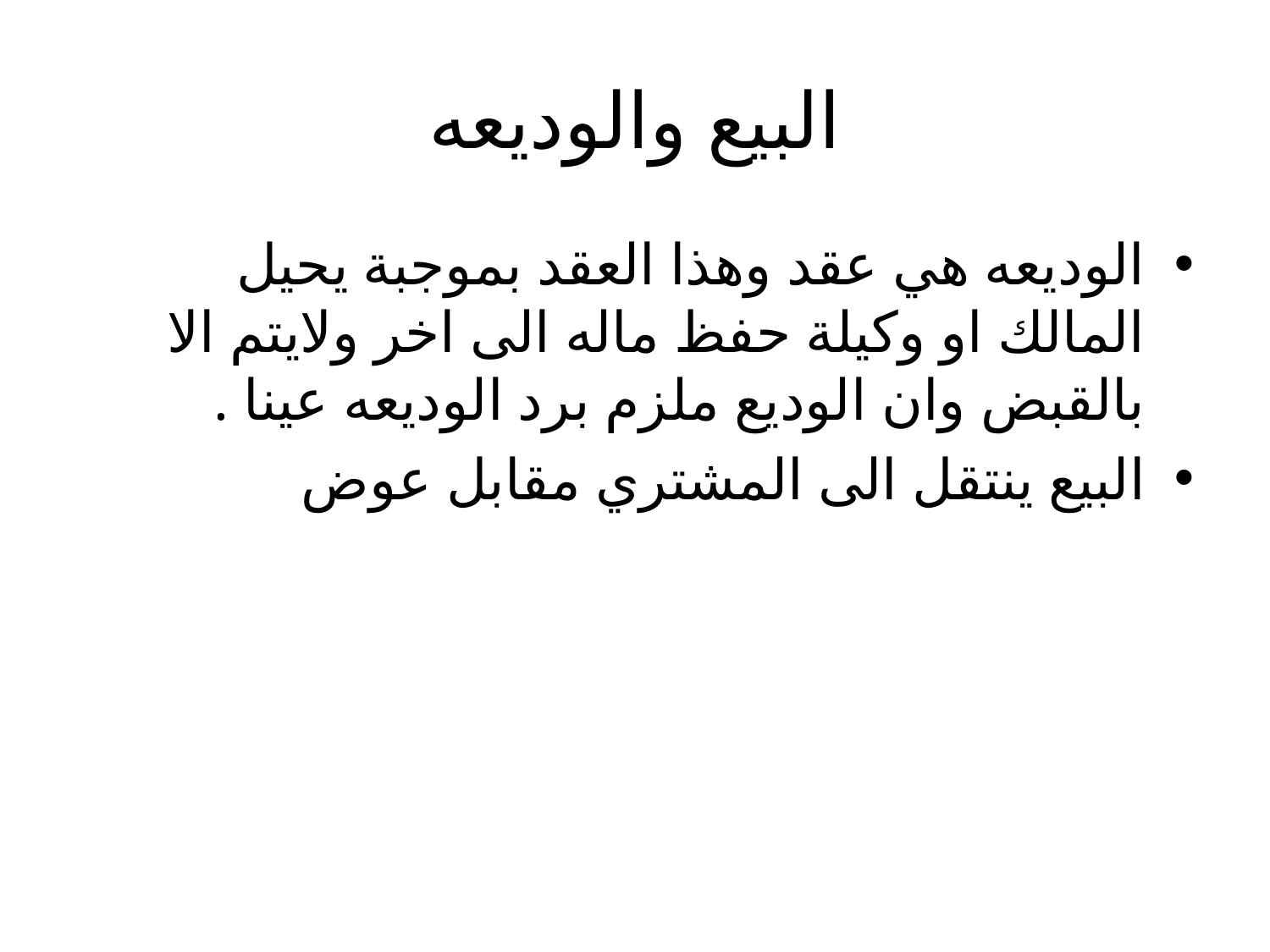

# البيع والوديعه
الوديعه هي عقد وهذا العقد بموجبة يحيل المالك او وكيلة حفظ ماله الى اخر ولايتم الا بالقبض وان الوديع ملزم برد الوديعه عينا .
البيع ينتقل الى المشتري مقابل عوض